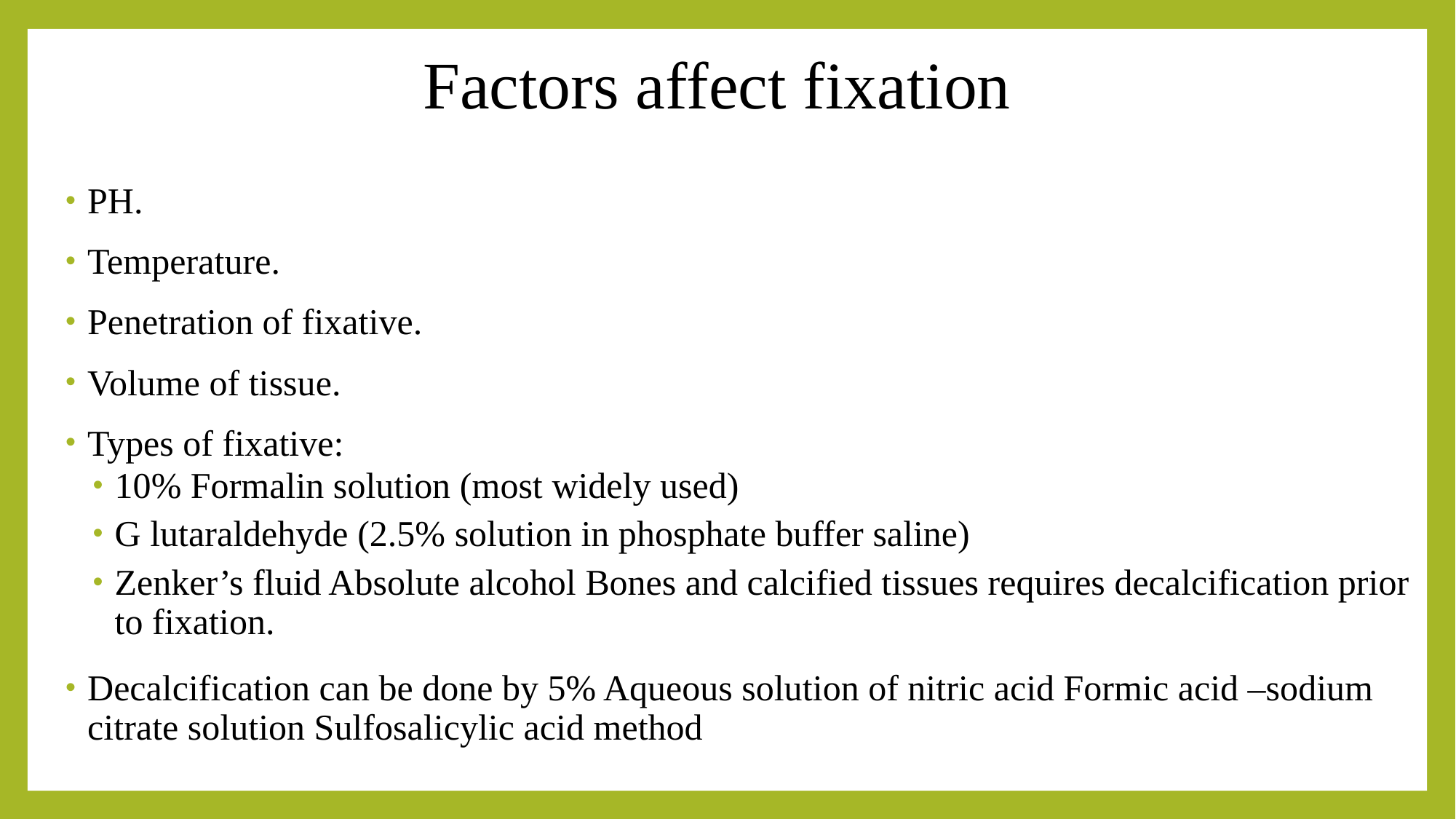

# Factors affect fixation
PH.
Temperature.
Penetration of fixative.
Volume of tissue.
Types of fixative:
10% Formalin solution (most widely used)
G lutaraldehyde (2.5% solution in phosphate buffer saline)
Zenker’s fluid Absolute alcohol Bones and calcified tissues requires decalcification prior to fixation.
Decalcification can be done by 5% Aqueous solution of nitric acid Formic acid –sodium citrate solution Sulfosalicylic acid method